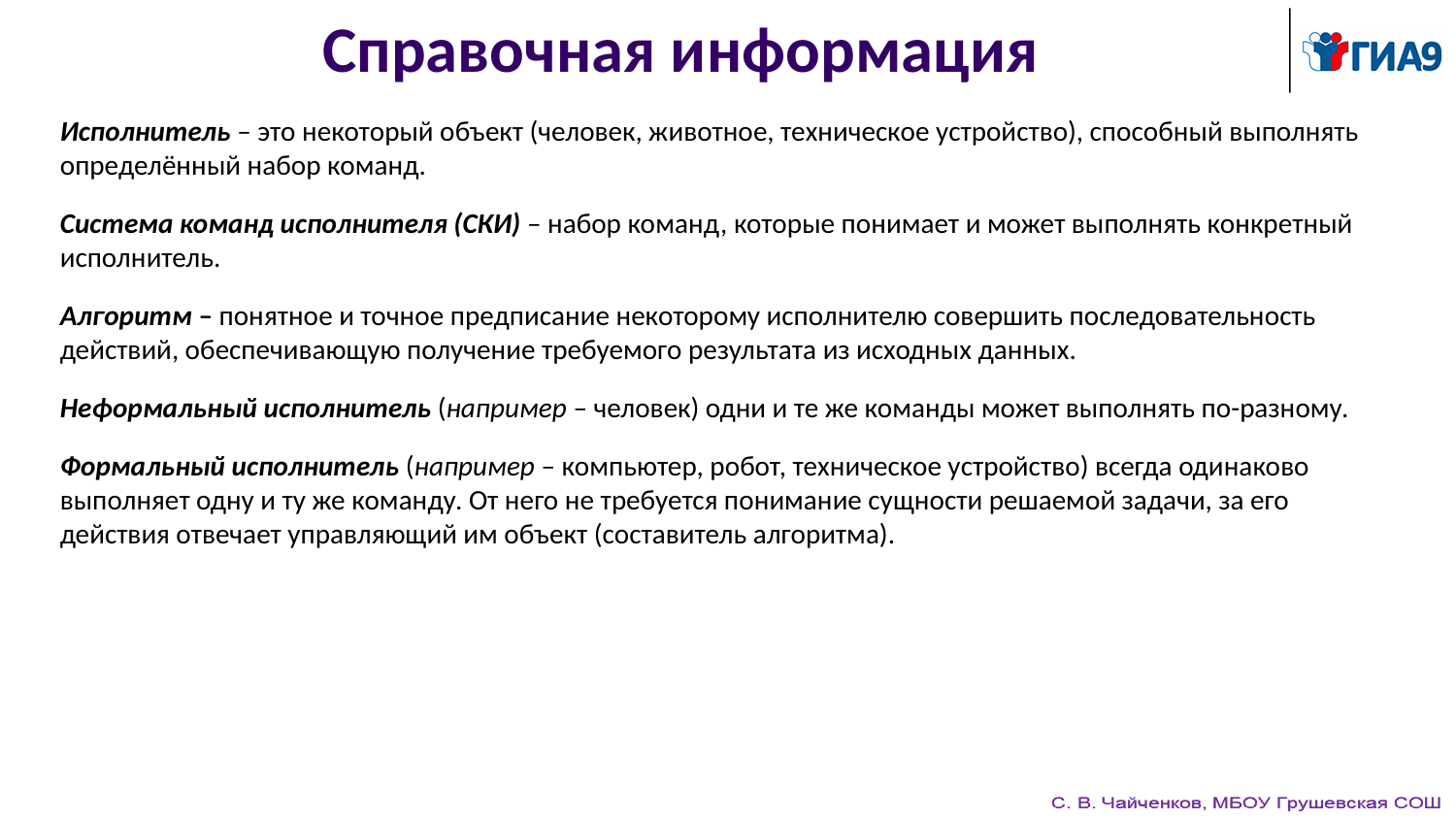

# Справочная информация
Исполнитель – это некоторый объект (человек, животное, техническое устройство), способный выполнять определённый набор команд.
Система команд исполнителя (СКИ) – набор команд, которые понимает и может выполнять конкретный исполнитель.
Алгоритм – понятное и точное предписание некоторому исполнителю совершить последовательность действий, обеспечивающую получение требуемого результата из исходных данных.
Неформальный исполнитель (например – человек) одни и те же команды может выполнять по-разному.
Формальный исполнитель (например – компьютер, робот, техническое устройство) всегда одинаково выполняет одну и ту же команду. От него не требуется понимание сущности решаемой задачи, за его действия отвечает управляющий им объект (составитель алгоритма).